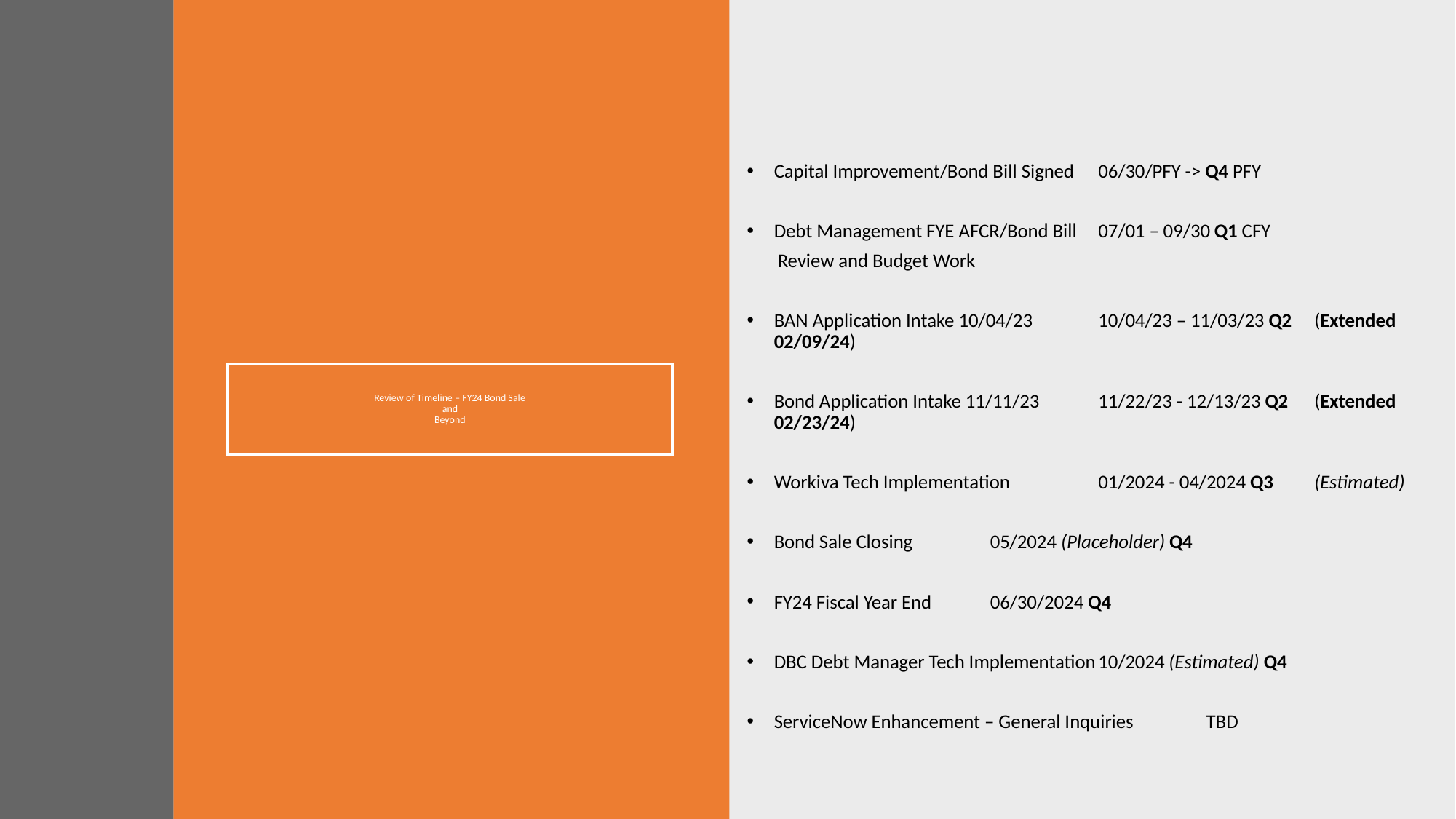

Capital Improvement/Bond Bill Signed 	06/30/PFY -> Q4 PFY

Debt Management FYE AFCR/Bond Bill	07/01 – 09/30 Q1 CFY
       Review and Budget Work

BAN Application Intake 10/04/23		10/04/23 – 11/03/23 Q2					(Extended 02/09/24)

Bond Application Intake 11/11/23		11/22/23 - 12/13/23 Q2 					(Extended 02/23/24)

Workiva Tech Implementation		01/2024 - 04/2024 Q3					(Estimated)

Bond Sale Closing			05/2024 (Placeholder) Q4

FY24 Fiscal Year End			06/30/2024 Q4

DBC Debt Manager Tech Implementation	10/2024 (Estimated) Q4

ServiceNow Enhancement – General Inquiries	TBD
# Review of Timeline – FY24 Bond Sale and Beyond